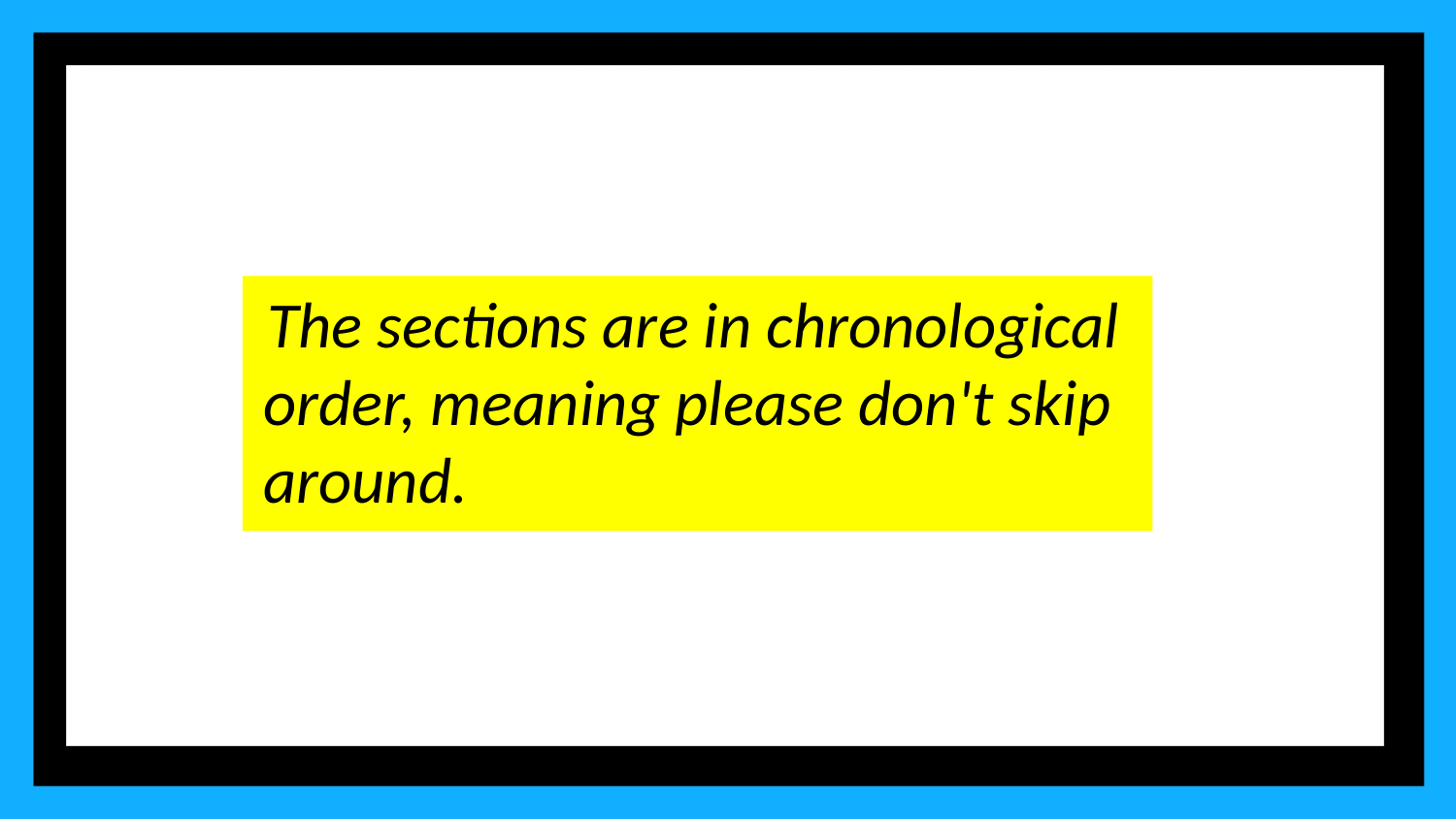

The sections are in chronological order, meaning please don't skip around.